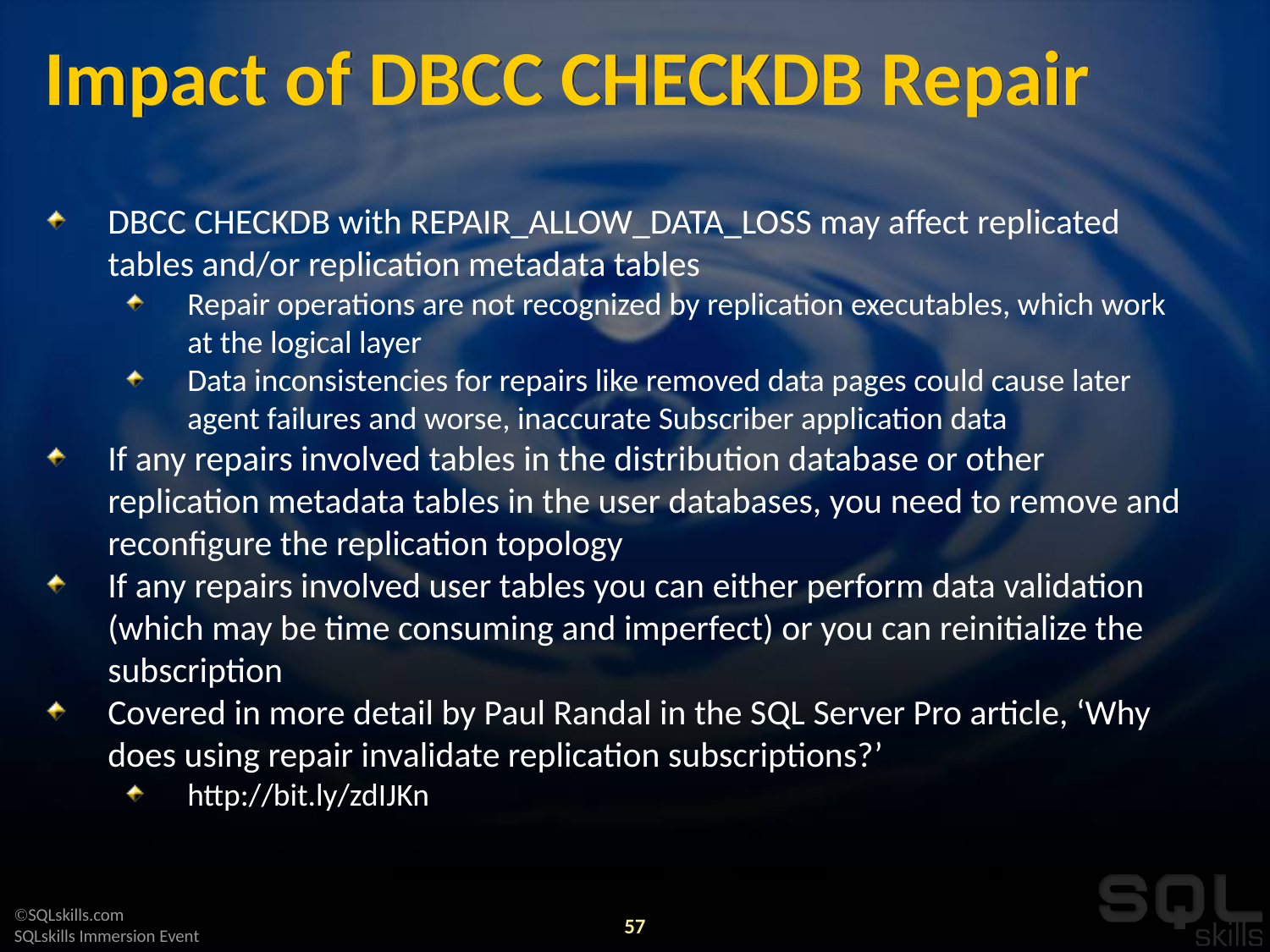

# Impact of DBCC CHECKDB Repair
DBCC CHECKDB with REPAIR_ALLOW_DATA_LOSS may affect replicated tables and/or replication metadata tables
Repair operations are not recognized by replication executables, which work at the logical layer
Data inconsistencies for repairs like removed data pages could cause later agent failures and worse, inaccurate Subscriber application data
If any repairs involved tables in the distribution database or other replication metadata tables in the user databases, you need to remove and reconfigure the replication topology
If any repairs involved user tables you can either perform data validation (which may be time consuming and imperfect) or you can reinitialize the subscription
Covered in more detail by Paul Randal in the SQL Server Pro article, ‘Why does using repair invalidate replication subscriptions?’
http://bit.ly/zdIJKn

57